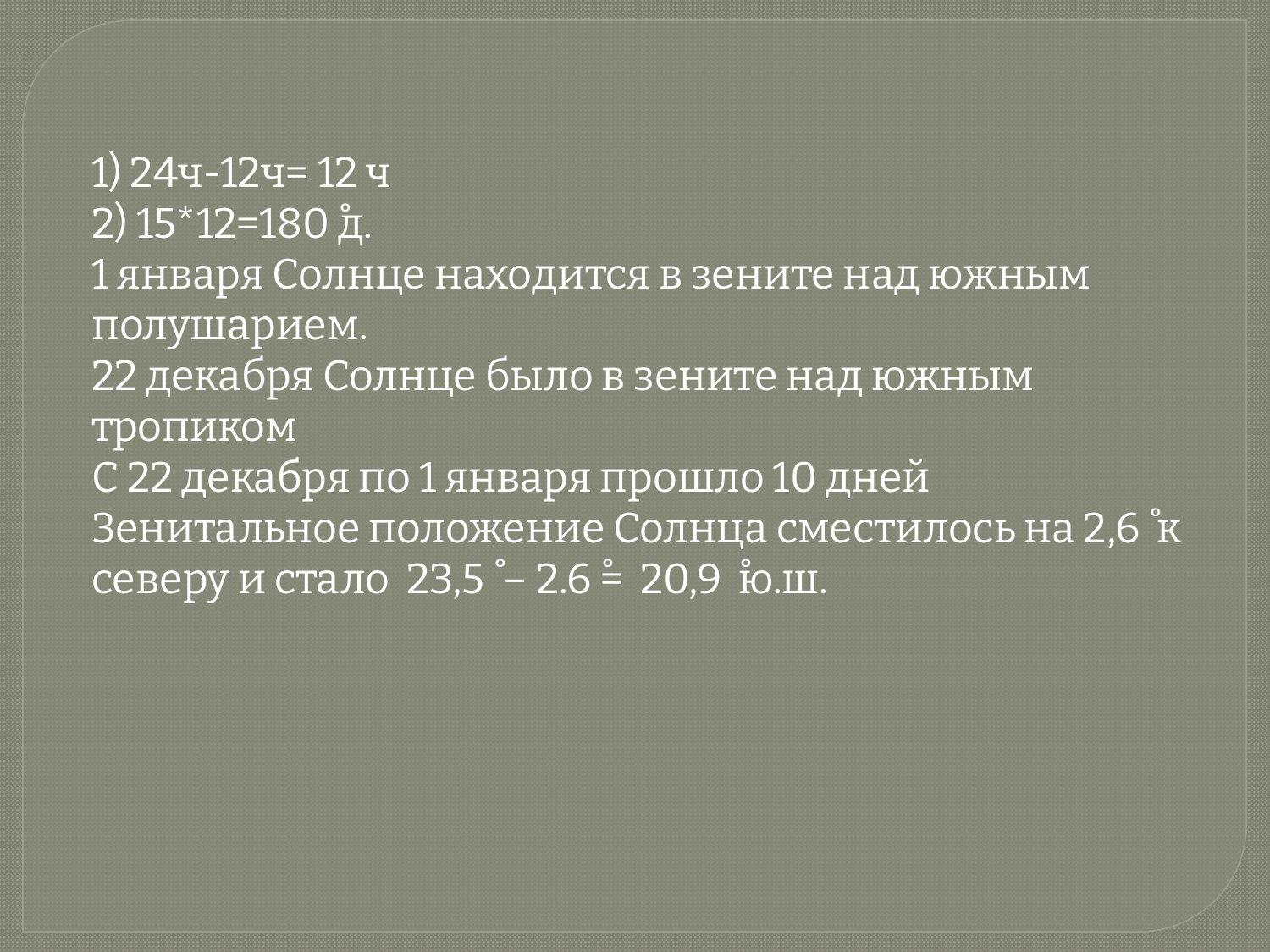

1) 24ч-12ч= 12 ч
2) 15*12=180 ̊д.
1 января Солнце находится в зените над южным полушарием.
22 декабря Солнце было в зените над южным тропиком
С 22 декабря по 1 января прошло 10 дней
Зенитальное положение Солнца сместилось на 2,6 ̊ к северу и стало  23,5 ̊ – 2.6 ̊=  20,9  ̊ю.ш.